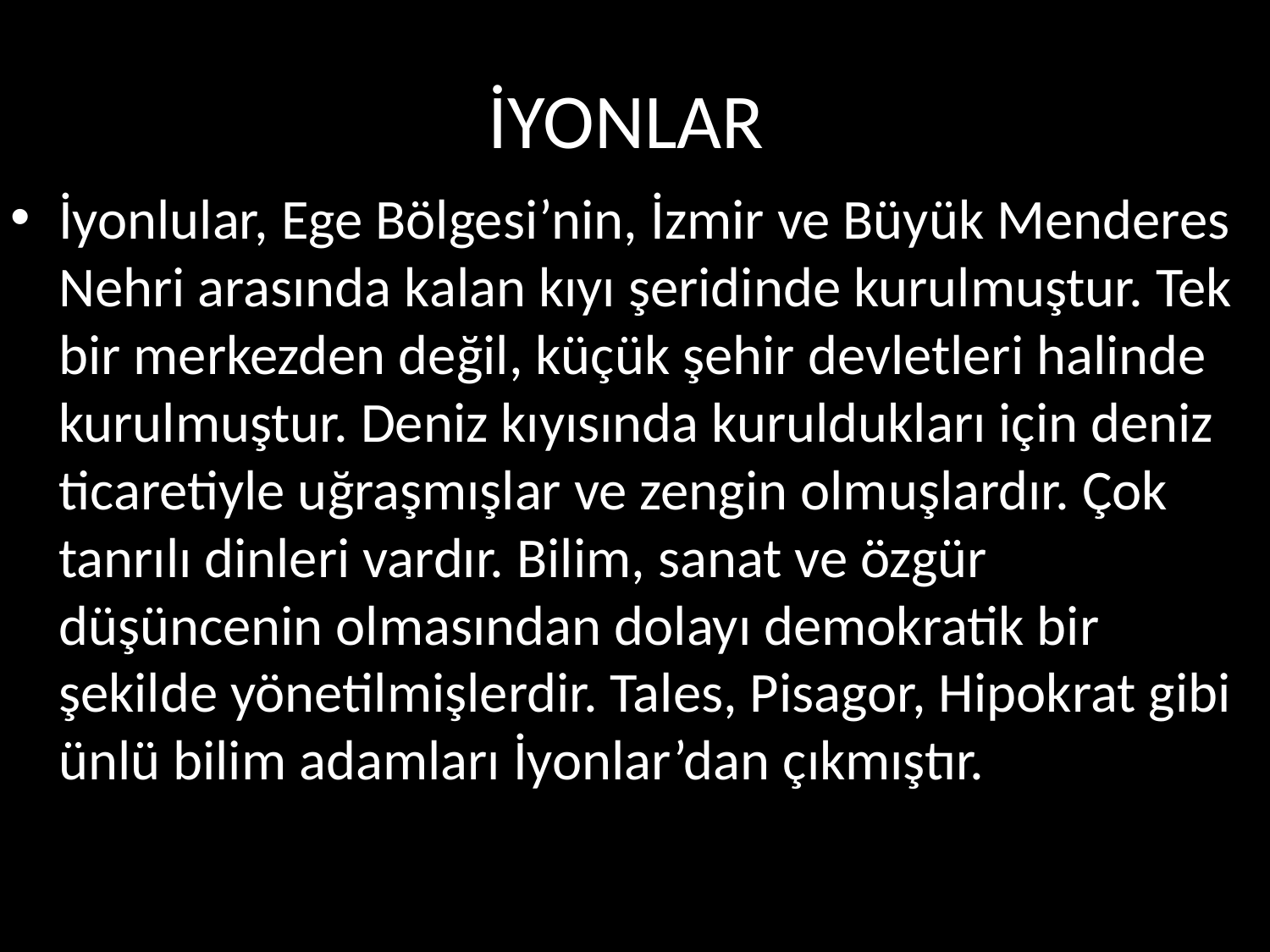

# İYONLAR
İyonlular, Ege Bölgesi’nin, İzmir ve Büyük Menderes Nehri arasında kalan kıyı şeridinde kurulmuştur. Tek bir merkezden değil, küçük şehir devletleri halinde kurulmuştur. Deniz kıyısında kuruldukları için deniz ticaretiyle uğraşmışlar ve zengin olmuşlardır. Çok tanrılı dinleri vardır. Bilim, sanat ve özgür düşüncenin olmasından dolayı demokratik bir şekilde yönetilmişlerdir. Tales, Pisagor, Hipokrat gibi ünlü bilim adamları İyonlar’dan çıkmıştır.